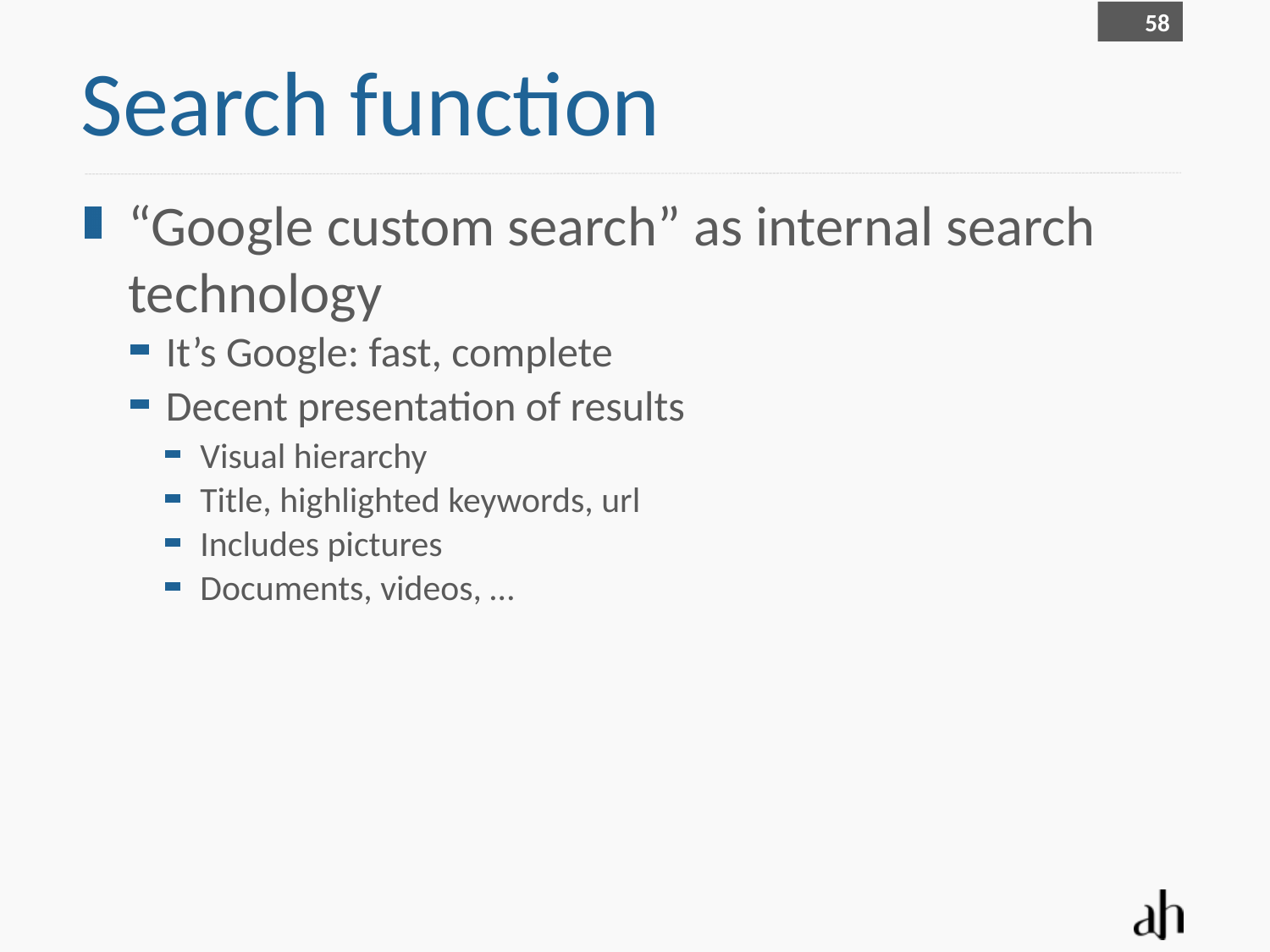

58
# Search function

“Google custom search” as internal search technology
It’s Google: fast, complete
Decent presentation of results
Visual hierarchy
Title, highlighted keywords, url
Includes pictures
Documents, videos, …